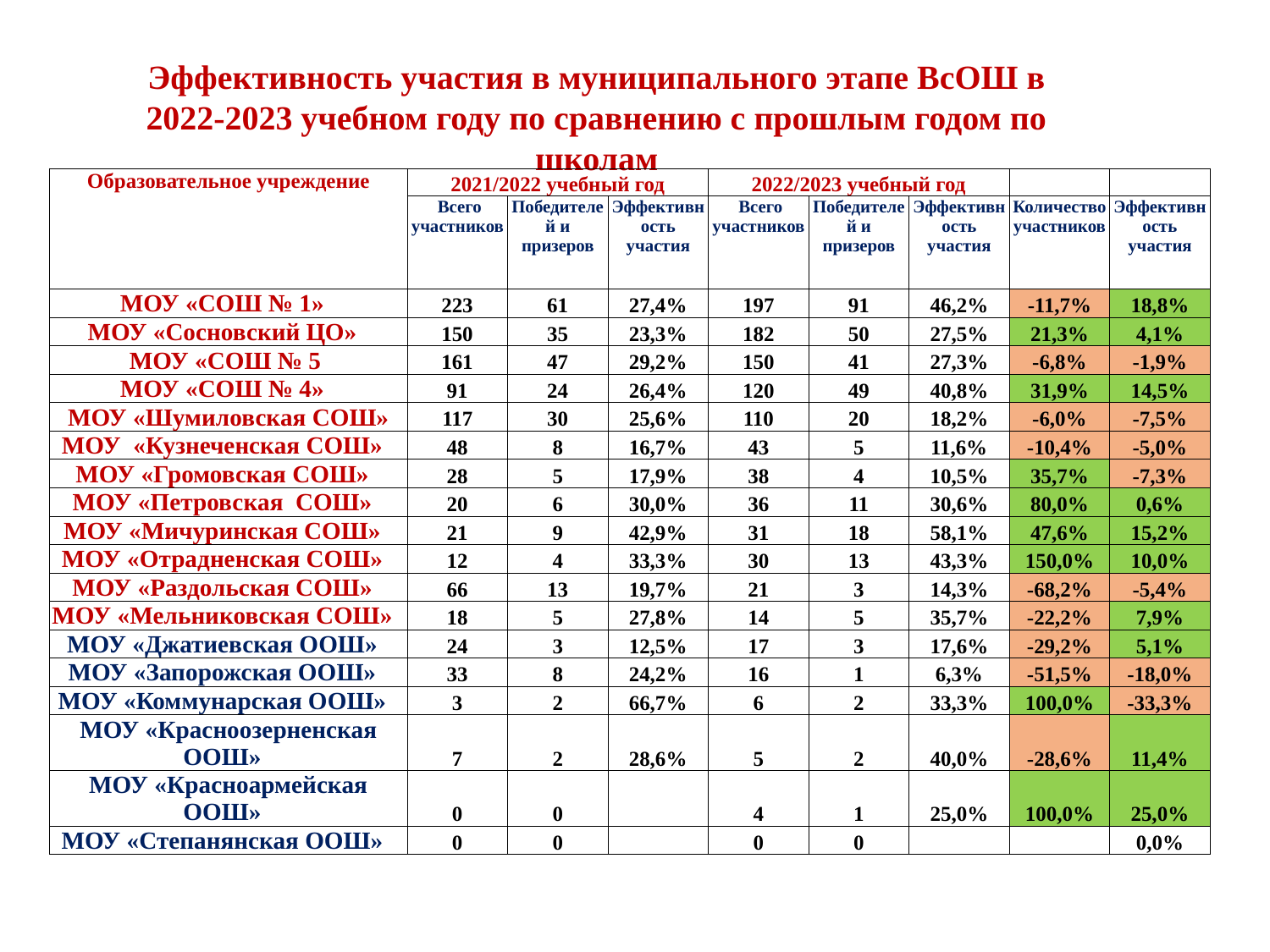

# Эффективность участия в муниципального этапе ВсОШ в 2022-2023 учебном году по сравнению с прошлым годом по школам
| Образовательное учреждение | 2021/2022 учебный год |  |  | 2022/2023 учебный год |  |  |  |  |
| --- | --- | --- | --- | --- | --- | --- | --- | --- |
|  | Всего участников | Победителей и призеров | Эффективность участия | Всего участников | Победителей и призеров | Эффективность участия | Количество участников | Эффективность участия |
| МОУ «СОШ № 1» | 223 | 61 | 27,4% | 197 | 91 | 46,2% | -11,7% | 18,8% |
| МОУ «Сосновский ЦО» | 150 | 35 | 23,3% | 182 | 50 | 27,5% | 21,3% | 4,1% |
| МОУ «СОШ № 5 | 161 | 47 | 29,2% | 150 | 41 | 27,3% | -6,8% | -1,9% |
| МОУ «СОШ № 4» | 91 | 24 | 26,4% | 120 | 49 | 40,8% | 31,9% | 14,5% |
| МОУ «Шумиловская СОШ» | 117 | 30 | 25,6% | 110 | 20 | 18,2% | -6,0% | -7,5% |
| МОУ «Кузнеченская СОШ» | 48 | 8 | 16,7% | 43 | 5 | 11,6% | -10,4% | -5,0% |
| МОУ «Громовская СОШ» | 28 | 5 | 17,9% | 38 | 4 | 10,5% | 35,7% | -7,3% |
| МОУ «Петровская СОШ» | 20 | 6 | 30,0% | 36 | 11 | 30,6% | 80,0% | 0,6% |
| МОУ «Мичуринская СОШ» | 21 | 9 | 42,9% | 31 | 18 | 58,1% | 47,6% | 15,2% |
| МОУ «Отрадненская СОШ» | 12 | 4 | 33,3% | 30 | 13 | 43,3% | 150,0% | 10,0% |
| МОУ «Раздольская СОШ» | 66 | 13 | 19,7% | 21 | 3 | 14,3% | -68,2% | -5,4% |
| МОУ «Мельниковская СОШ» | 18 | 5 | 27,8% | 14 | 5 | 35,7% | -22,2% | 7,9% |
| МОУ «Джатиевская ООШ» | 24 | 3 | 12,5% | 17 | 3 | 17,6% | -29,2% | 5,1% |
| МОУ «Запорожская ООШ» | 33 | 8 | 24,2% | 16 | 1 | 6,3% | -51,5% | -18,0% |
| МОУ «Коммунарская ООШ» | 3 | 2 | 66,7% | 6 | 2 | 33,3% | 100,0% | -33,3% |
| МОУ «Красноозерненская ООШ» | 7 | 2 | 28,6% | 5 | 2 | 40,0% | -28,6% | 11,4% |
| МОУ «Красноармейская ООШ» | 0 | 0 |  | 4 | 1 | 25,0% | 100,0% | 25,0% |
| МОУ «Степанянская ООШ» | 0 | 0 |  | 0 | 0 |  |  | 0,0% |